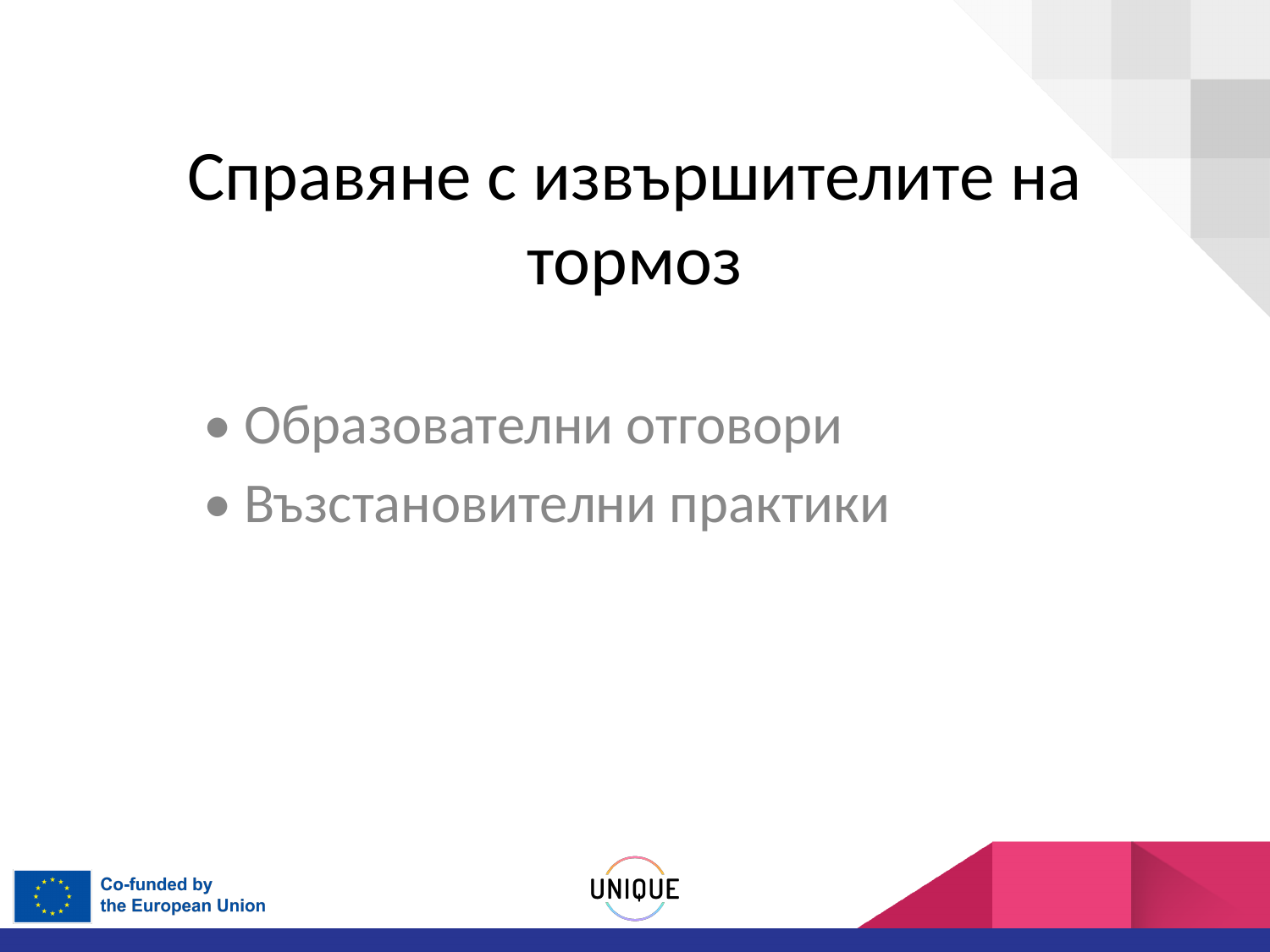

# Справяне с извършителите на тормоз
• Образователни отговори
• Възстановителни практики